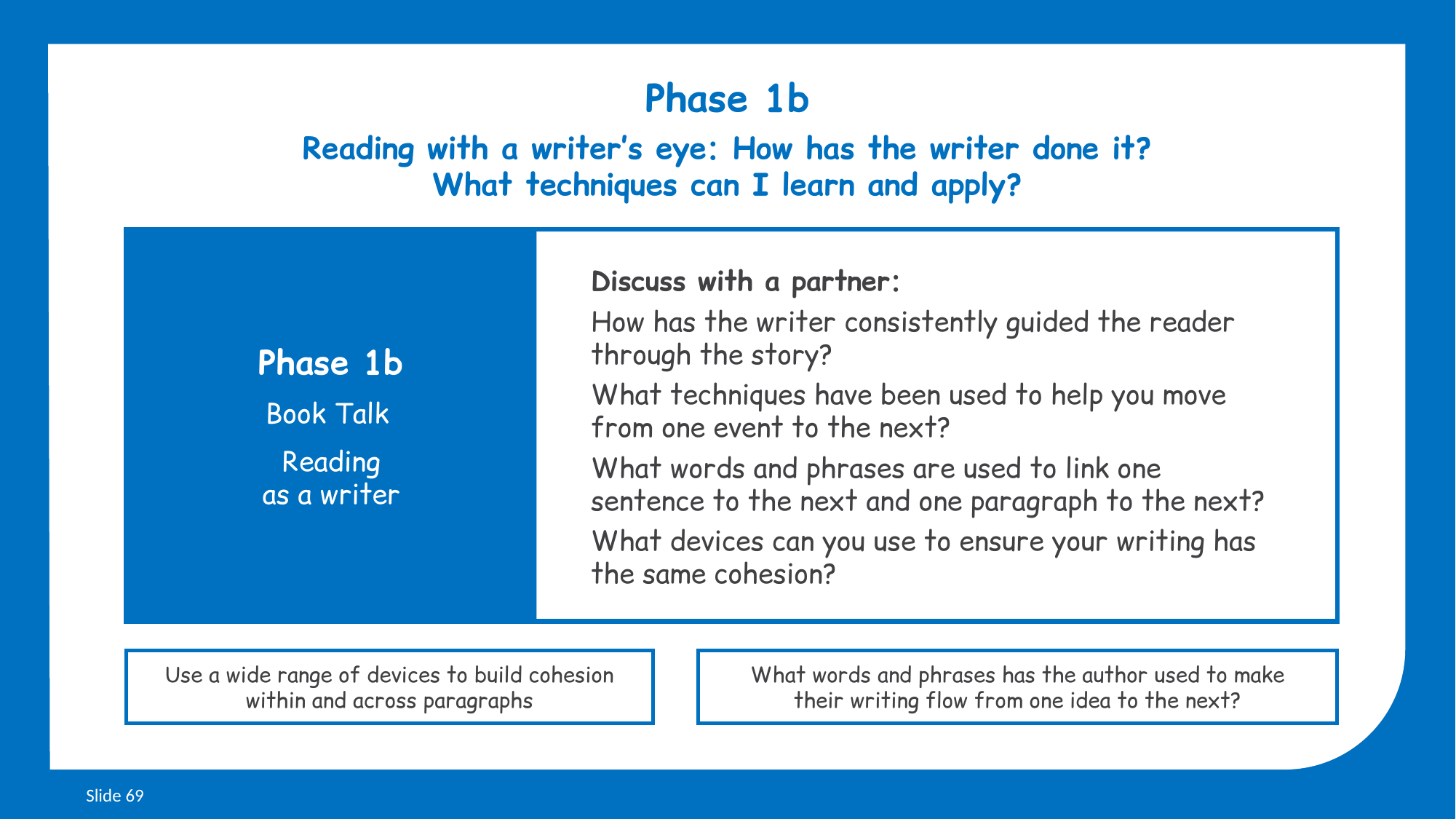

Phase 1b
Reading with a writer’s eye: How has the writer done it?
What techniques can I learn and apply?

Phase 1b
Book Talk
Reading
as a writer
Discuss with a partner:
How has the writer consistently guided the reader through the story?
What techniques have been used to help you move from one event to the next?
What words and phrases are used to link one sentence to the next and one paragraph to the next?
What devices can you use to ensure your writing has the same cohesion?
What words and phrases has the author used to make
their writing flow from one idea to the next?
Use a wide range of devices to build cohesion within and across paragraphs
Slide 69